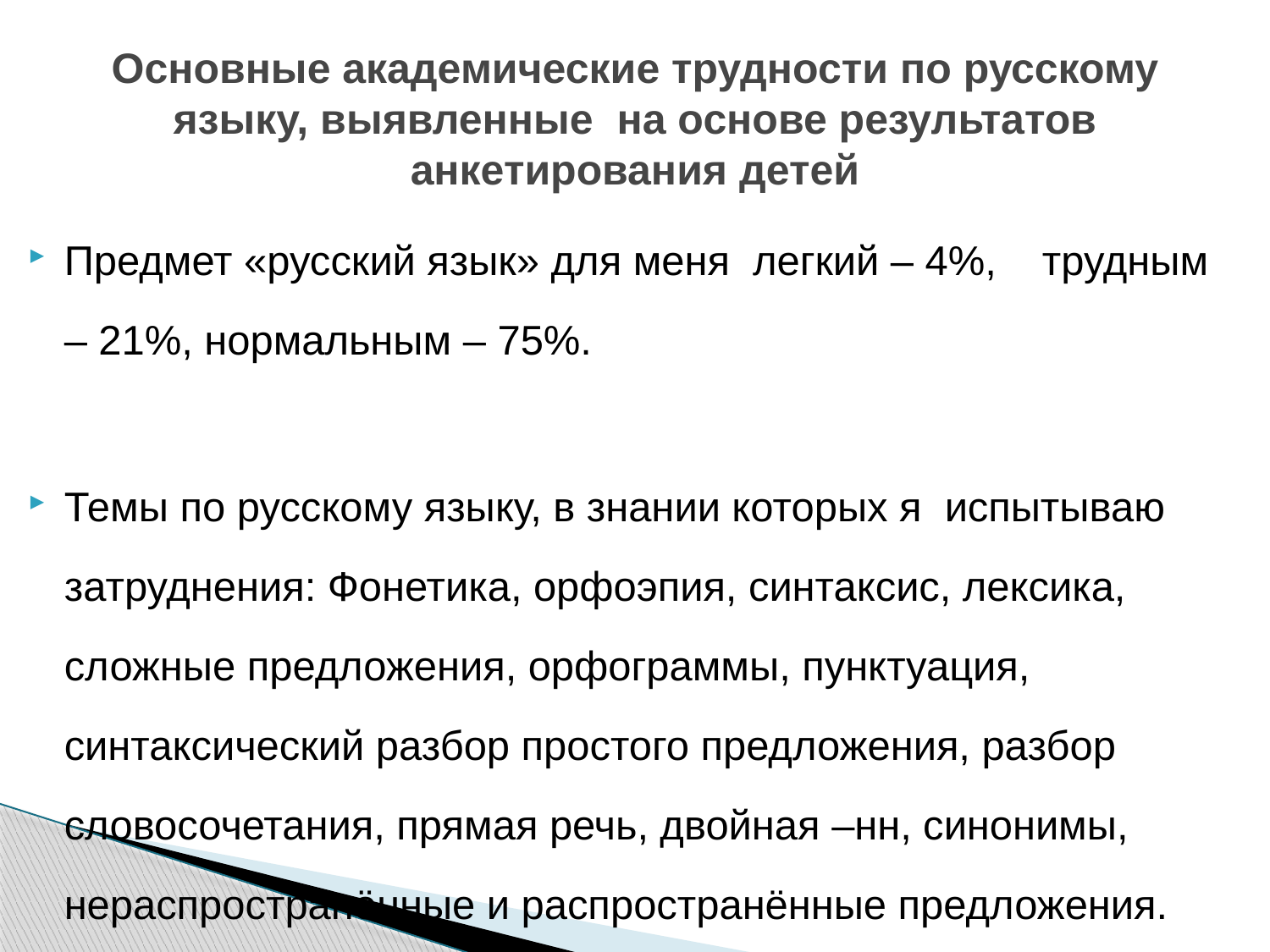

# Основные академические трудности по русскому языку, выявленные  на основе результатов анкетирования детей
Предмет «русский язык» для меня  легкий – 4%,    трудным – 21%, нормальным – 75%.

Темы по русскому языку, в знании которых я  испытываю затруднения: Фонетика, орфоэпия, синтаксис, лексика, сложные предложения, орфограммы, пунктуация, синтаксический разбор простого предложения, разбор словосочетания, прямая речь, двойная –нн, синонимы, нераспространённые и распространённые предложения.